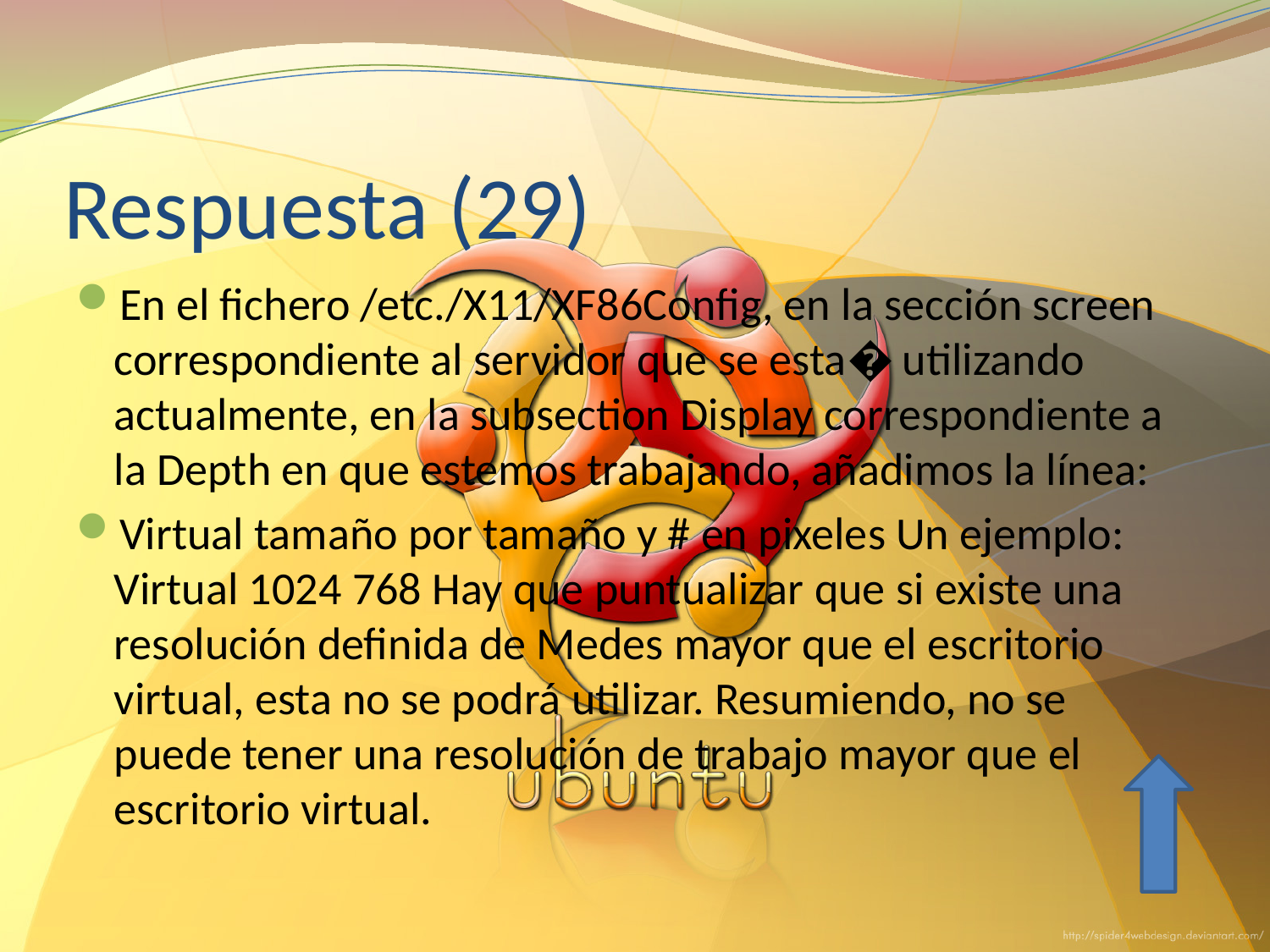

# Respuesta (29)
En el fichero /etc./X11/XF86Config, en la sección screen correspondiente al servidor que se esta� utilizando actualmente, en la subsection Display correspondiente a la Depth en que estemos trabajando, añadimos la línea:
Virtual tamaño por tamaño y # en pixeles Un ejemplo: Virtual 1024 768 Hay que puntualizar que si existe una resolución definida de Medes mayor que el escritorio virtual, esta no se podrá utilizar. Resumiendo, no se puede tener una resolución de trabajo mayor que el escritorio virtual.